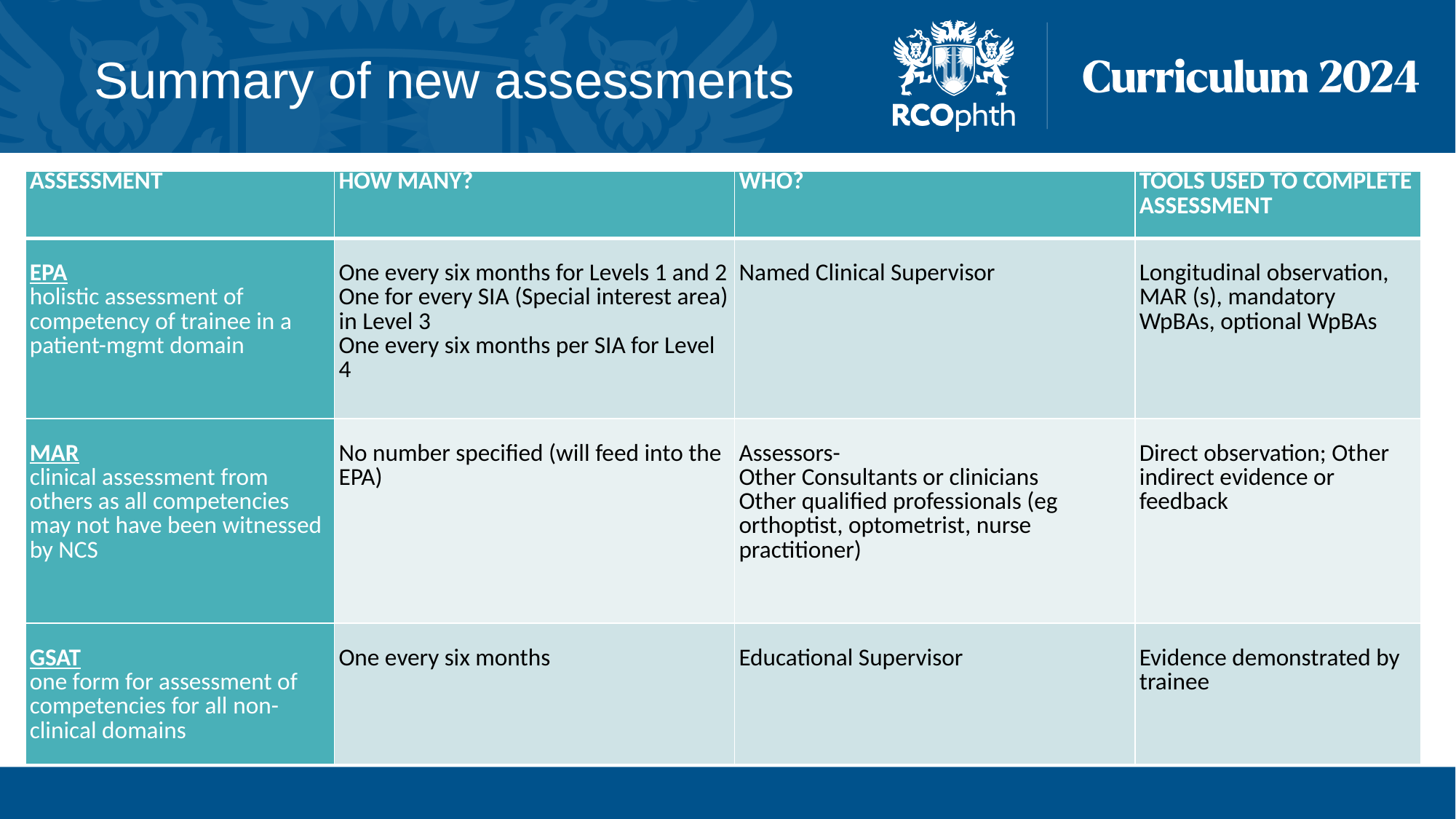

# Summary of new assessments
| ASSESSMENT | HOW MANY? | WHO? | TOOLS USED TO COMPLETE ASSESSMENT |
| --- | --- | --- | --- |
| EPA holistic assessment of competency of trainee in a patient-mgmt domain | One every six months for Levels 1 and 2 One for every SIA (Special interest area) in Level 3 One every six months per SIA for Level 4 | Named Clinical Supervisor | Longitudinal observation, MAR (s), mandatory WpBAs, optional WpBAs |
| MAR clinical assessment from others as all competencies may not have been witnessed by NCS | No number specified (will feed into the EPA) | Assessors- Other Consultants or clinicians Other qualified professionals (eg orthoptist, optometrist, nurse practitioner) | Direct observation; Other indirect evidence or feedback |
| GSAT one form for assessment of competencies for all non-clinical domains | One every six months | Educational Supervisor | Evidence demonstrated by trainee |